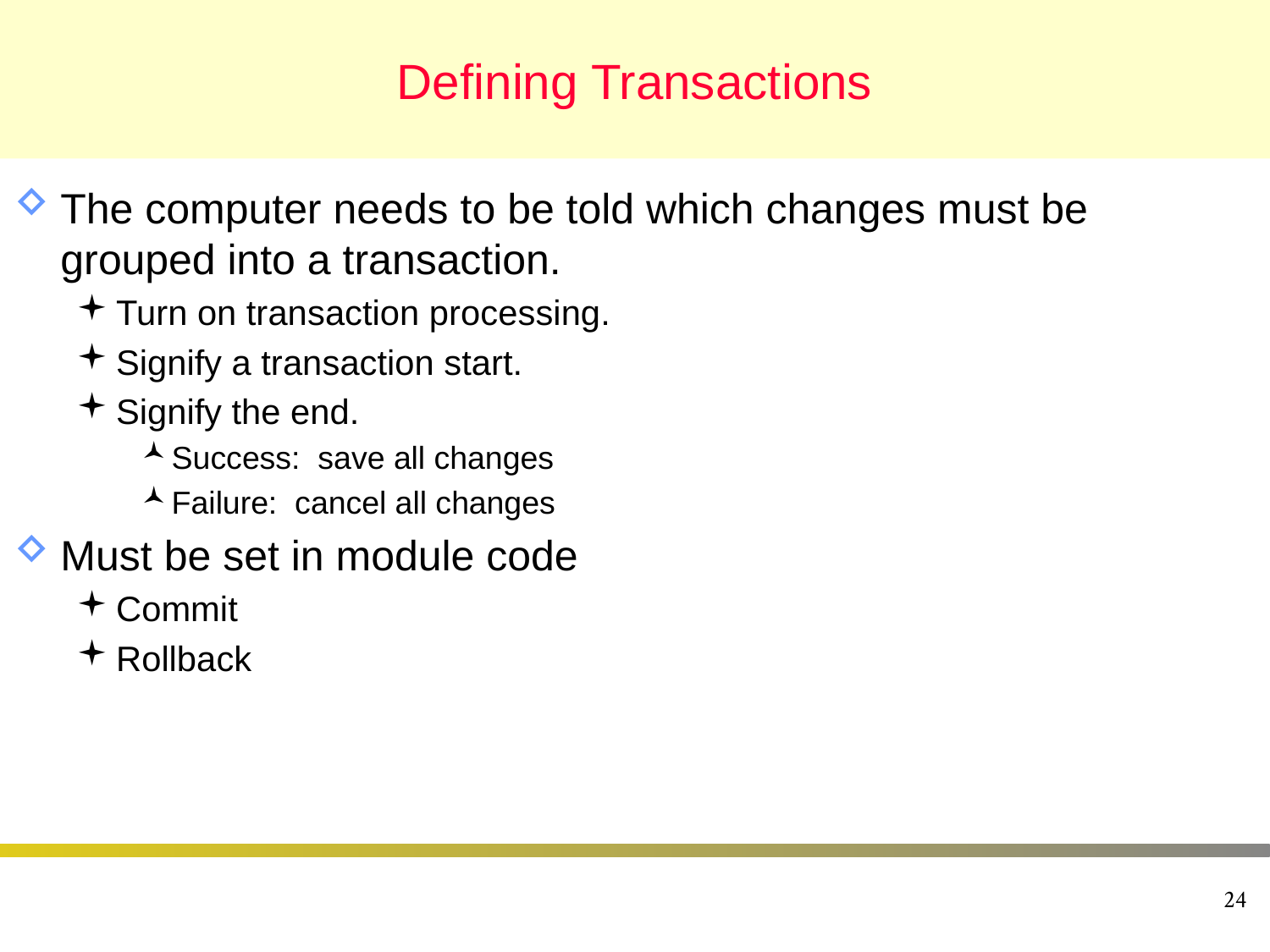

# Defining Transactions
The computer needs to be told which changes must be grouped into a transaction.
Turn on transaction processing.
Signify a transaction start.
Signify the end.
Success:  save all changes
Failure:  cancel all changes
Must be set in module code
Commit
Rollback
24